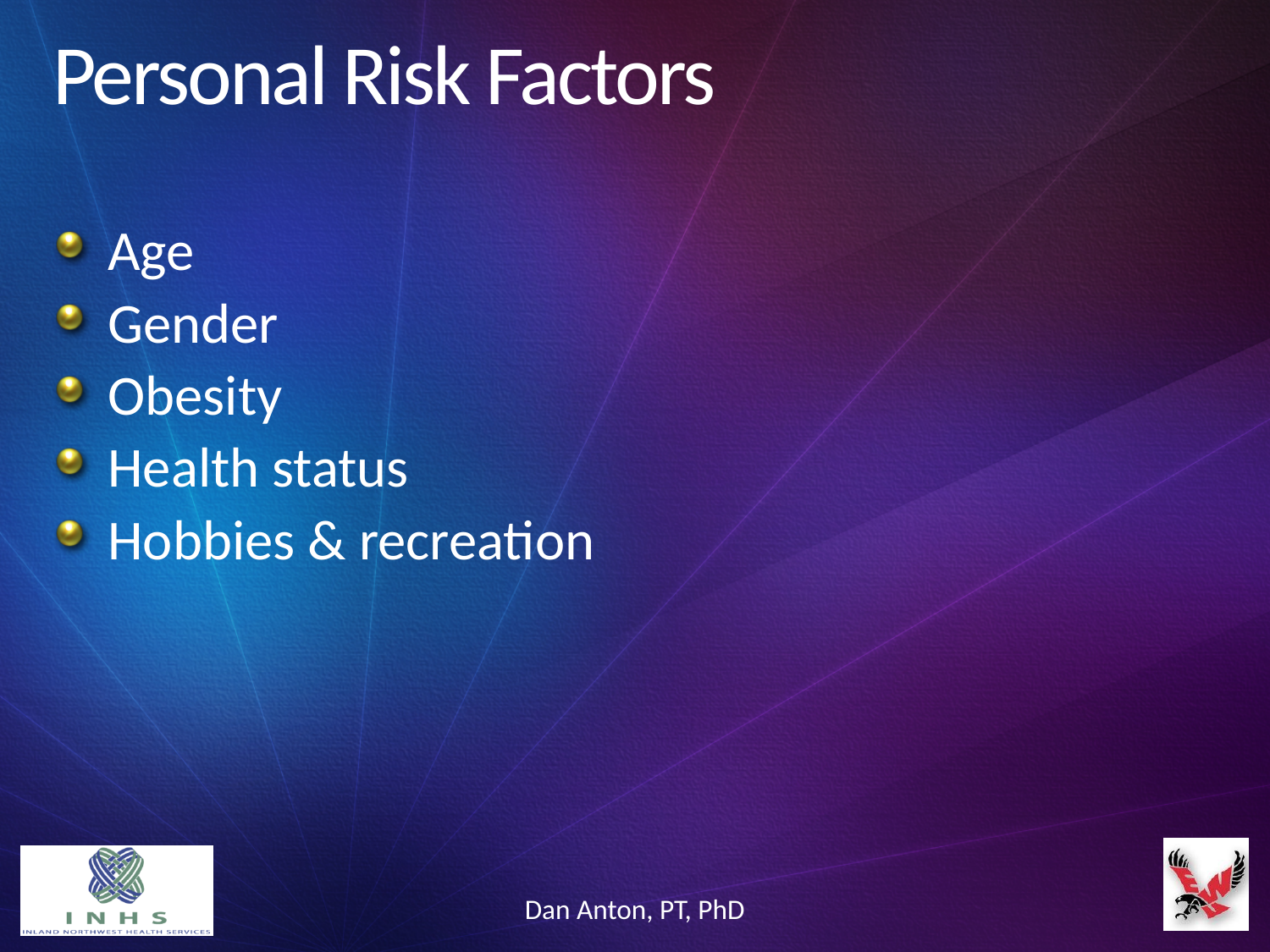

# Personal Risk Factors
Age
Gender
Obesity
Health status
Hobbies & recreation
Dan Anton, PT, PhD